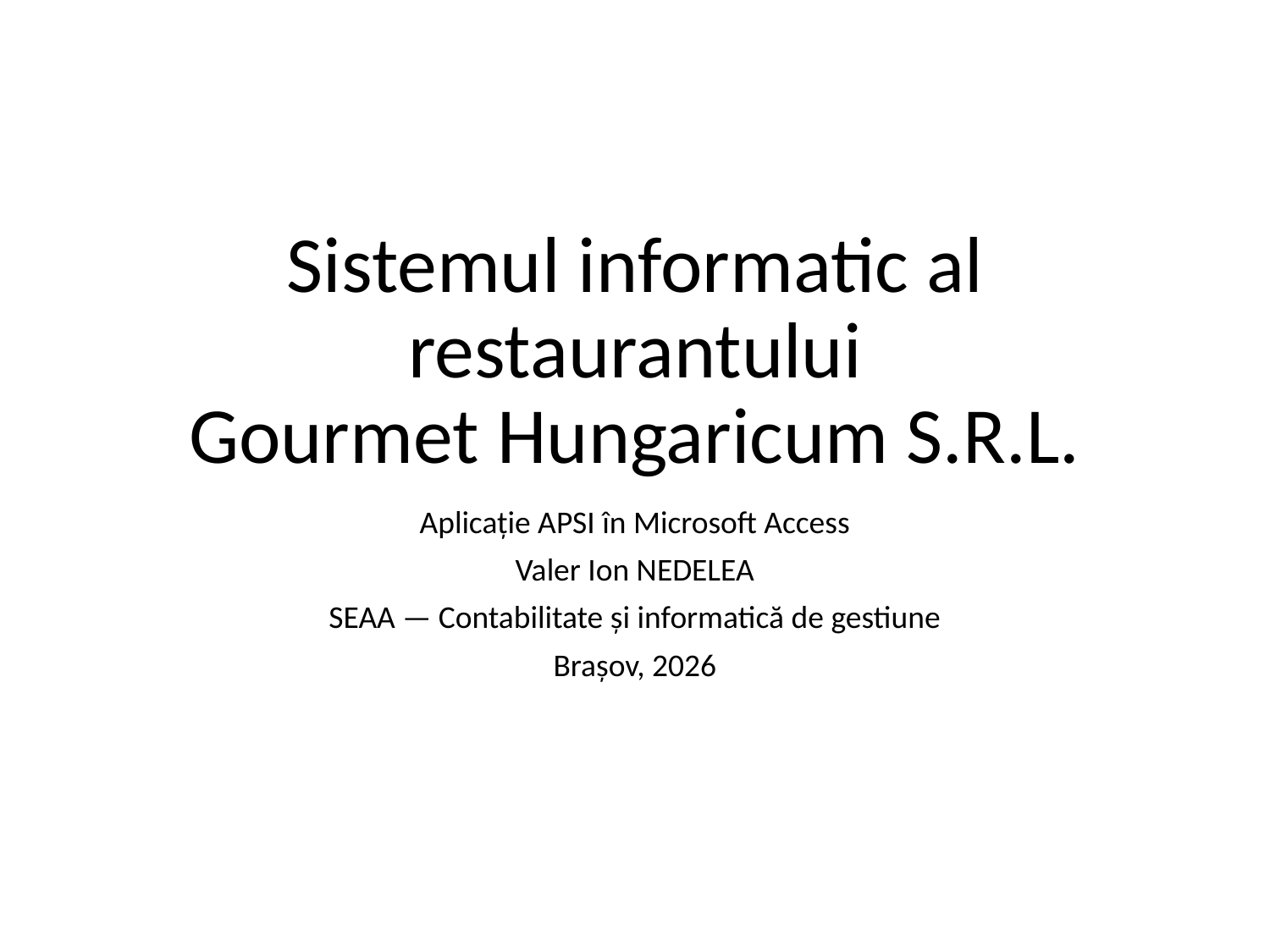

# Sistemul informatic al restaurantului
Gourmet Hungaricum S.R.L.
Aplicație APSI în Microsoft Access
Valer Ion NEDELEA
SEAA — Contabilitate și informatică de gestiune
Brașov, 2026